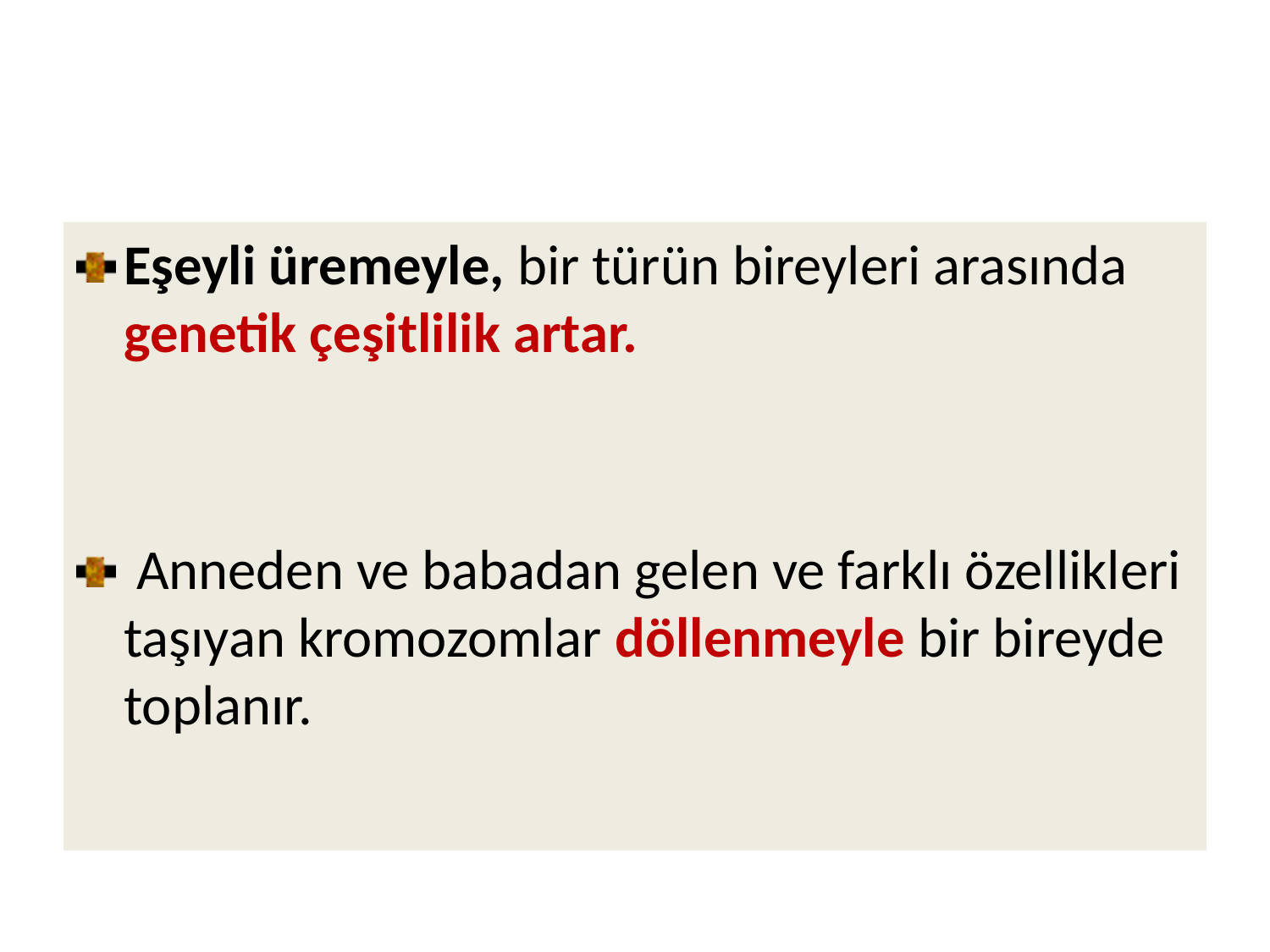

#
Eşeyli üremeyle, bir türün bireyleri arasında genetik çeşitlilik artar.

 Anneden ve babadan gelen ve farklı özellikleri taşıyan kromozomlar döllenmeyle bir bireyde toplanır.